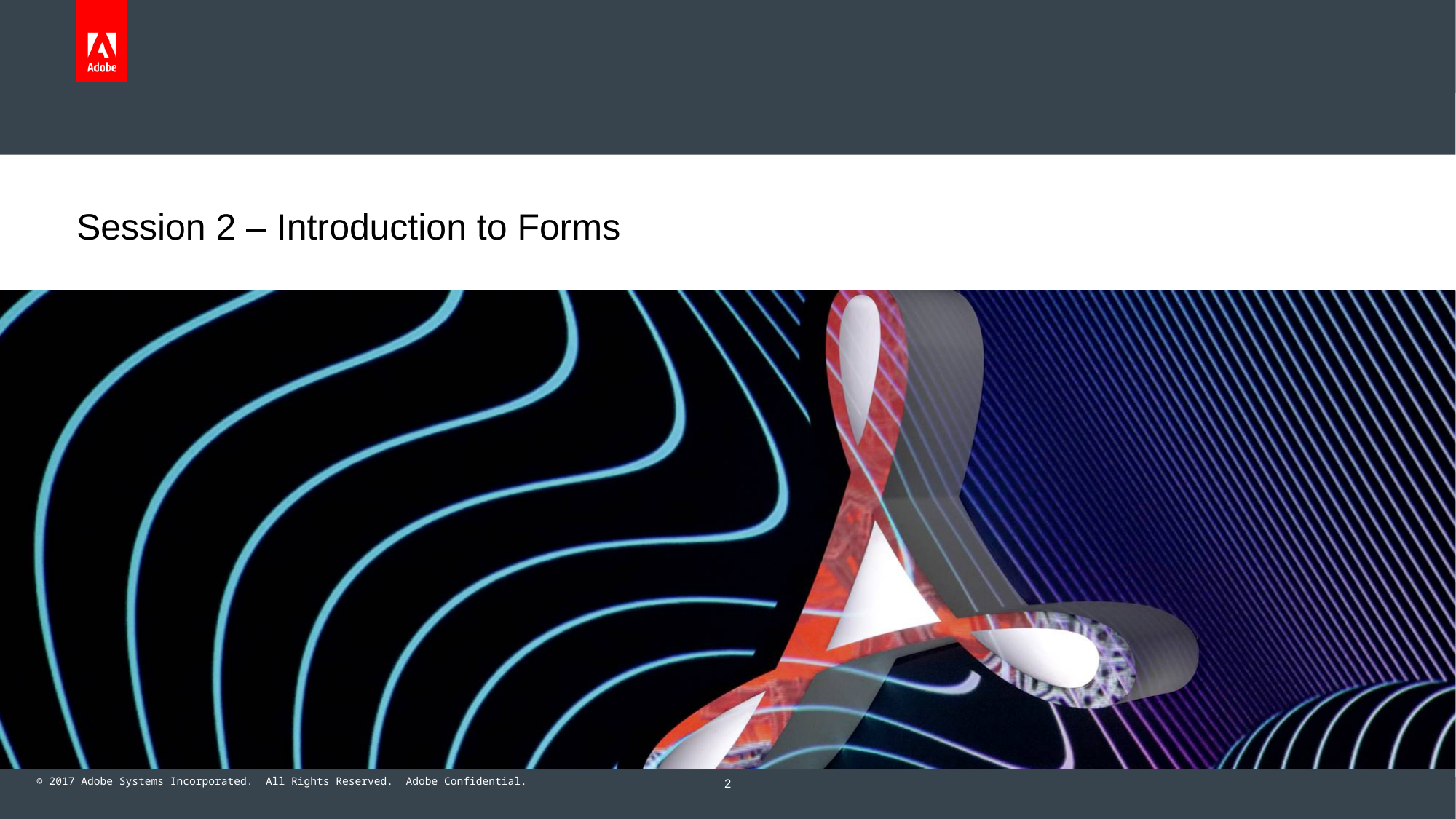

# Session 2 – Introduction to Forms
2